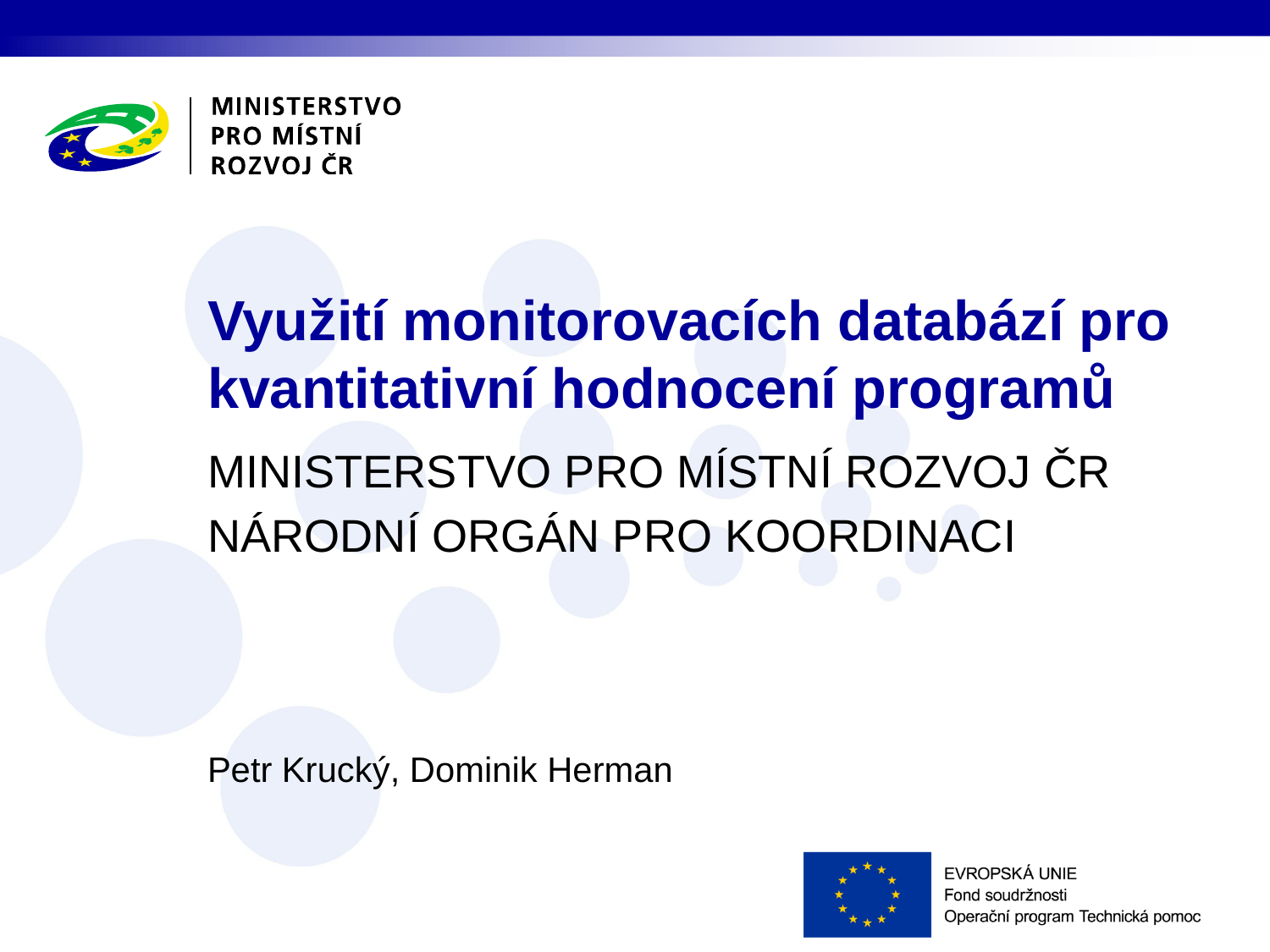

# Využití monitorovacích databází pro kvantitativní hodnocení programů
Petr Krucký, Dominik Herman